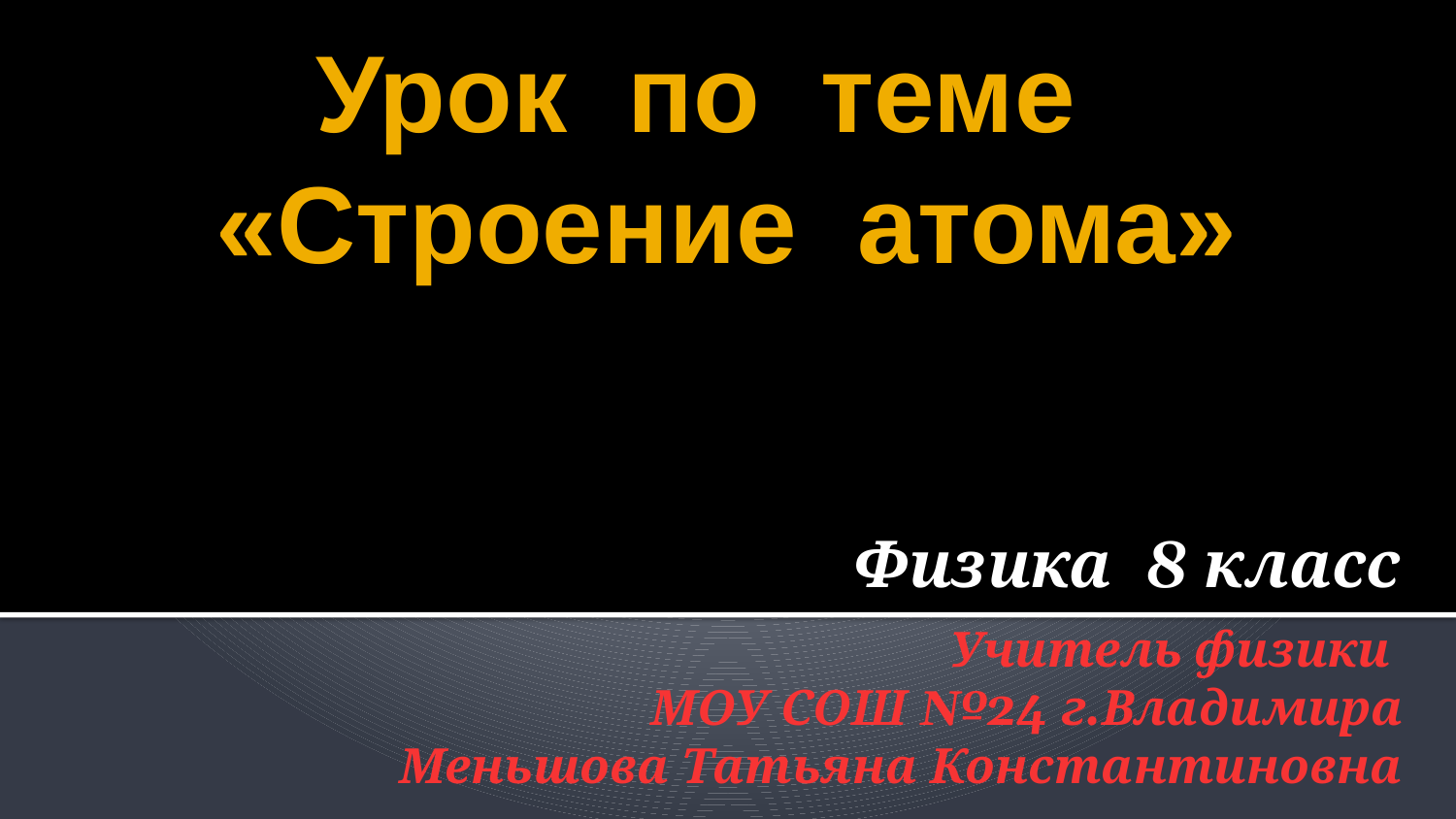

# Урок  по  теме «Строение  атома»
Физика  8 класс
Учитель физики
МОУ СОШ №24 г.Владимира
Меньшова Татьяна Константиновна